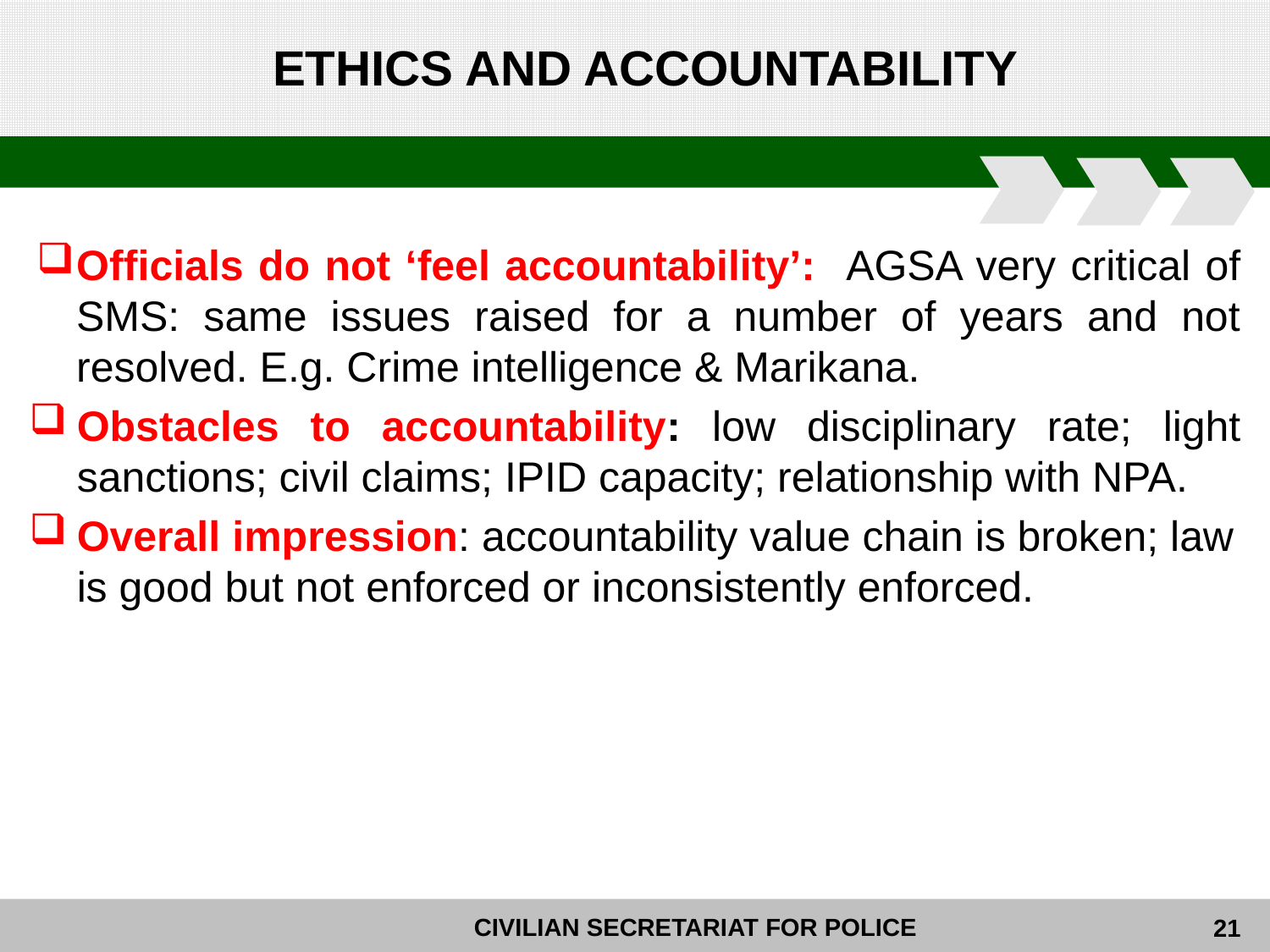

# ETHICS AND ACCOUNTABILITY
Officials do not ‘feel accountability’:  AGSA very critical of SMS: same issues raised for a number of years and not resolved. E.g. Crime intelligence & Marikana.
Obstacles to accountability: low disciplinary rate; light sanctions; civil claims; IPID capacity; relationship with NPA.
Overall impression: accountability value chain is broken; law is good but not enforced or inconsistently enforced.

21